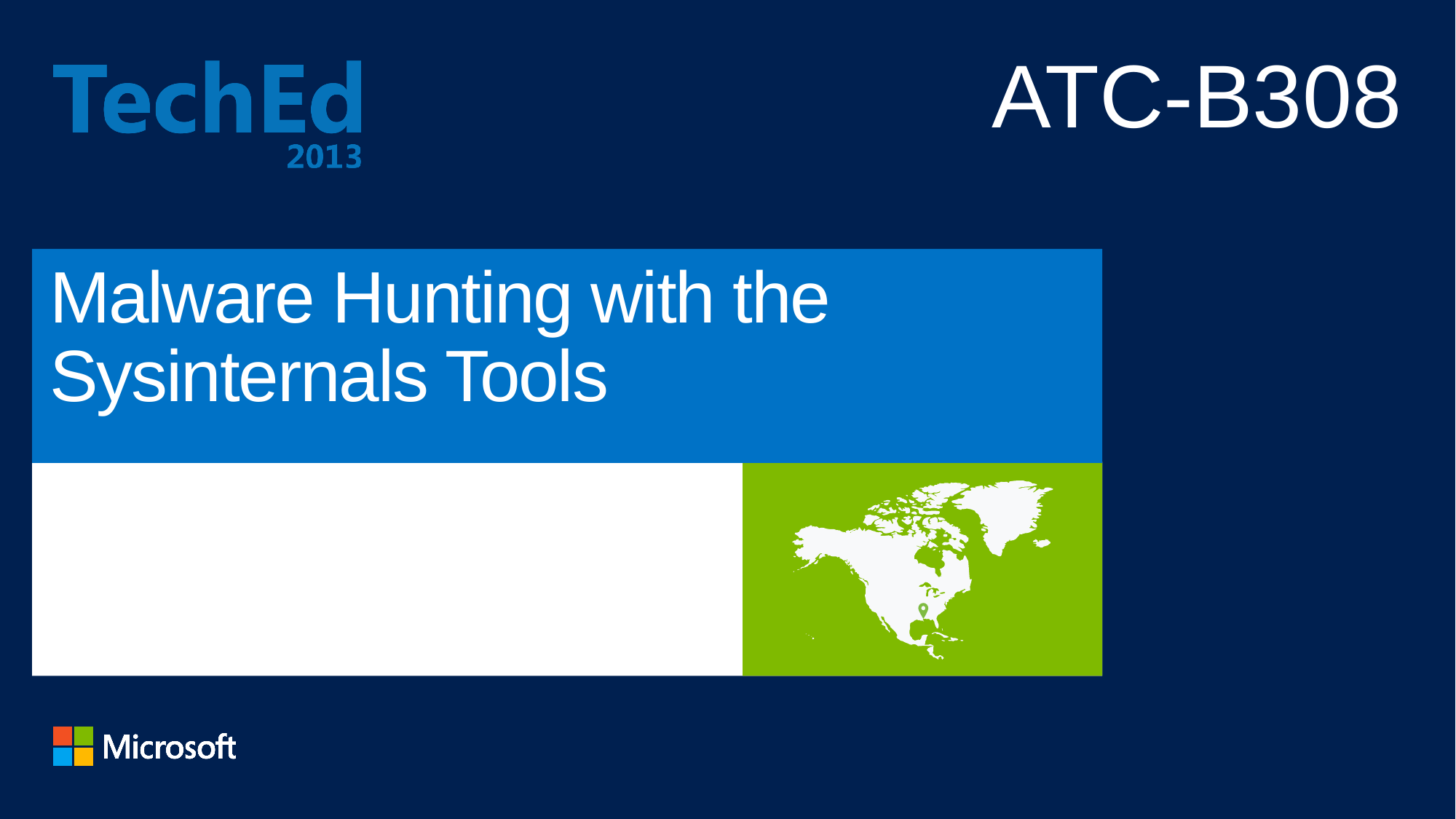

ATC-B308
# Malware Hunting with the Sysinternals Tools
Mark Russinovich
Technical Fellow
Windows Azure